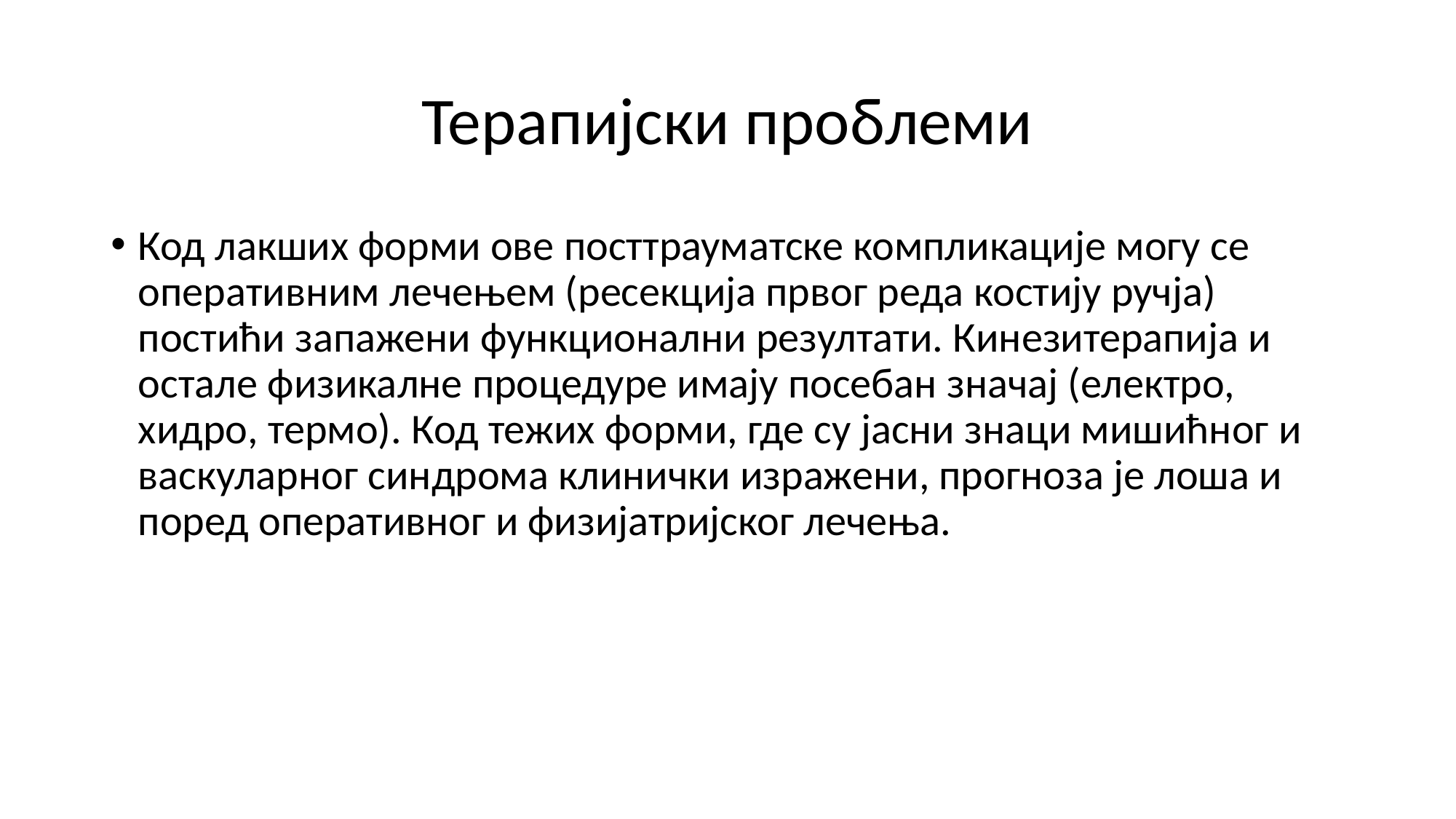

# Терапијски проблеми
Код лакших форми ове посттрауматске компликације могу се оперативним лечењем (ресекција првог реда костију ручја) постићи запажени функционални резултати. Кинезитерапија и остале физикалне процедуре имају посебан значај (електро, хидро, термо). Код тежих форми, где су јасни знаци мишићног и васкуларног синдрома клинички изражени, прогноза је лоша и поред оперативног и физијатријског лечења.